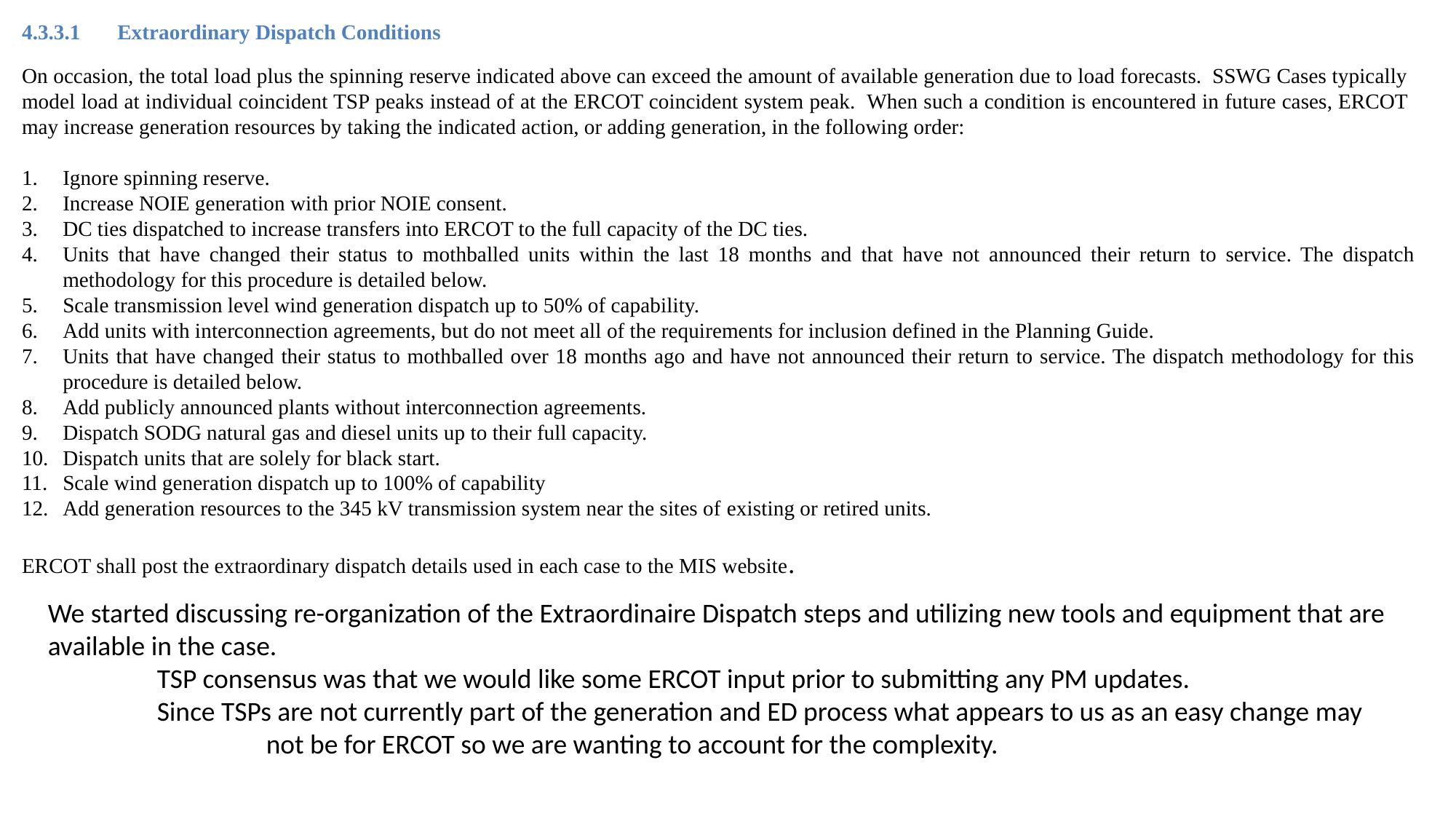

4.3.3.1 	Extraordinary Dispatch Conditions
On occasion, the total load plus the spinning reserve indicated above can exceed the amount of available generation due to load forecasts.  SSWG Cases typically model load at individual coincident TSP peaks instead of at the ERCOT coincident system peak.  When such a condition is encountered in future cases, ERCOT may increase generation resources by taking the indicated action, or adding generation, in the following order:

Ignore spinning reserve.
Increase NOIE generation with prior NOIE consent.
DC ties dispatched to increase transfers into ERCOT to the full capacity of the DC ties.
Units that have changed their status to mothballed units within the last 18 months and that have not announced their return to service. The dispatch methodology for this procedure is detailed below.
Scale transmission level wind generation dispatch up to 50% of capability.
Add units with interconnection agreements, but do not meet all of the requirements for inclusion defined in the Planning Guide.
Units that have changed their status to mothballed over 18 months ago and have not announced their return to service. The dispatch methodology for this procedure is detailed below.
Add publicly announced plants without interconnection agreements.
Dispatch SODG natural gas and diesel units up to their full capacity.
Dispatch units that are solely for black start.
Scale wind generation dispatch up to 100% of capability
Add generation resources to the 345 kV transmission system near the sites of existing or retired units.

ERCOT shall post the extraordinary dispatch details used in each case to the MIS website.
We started discussing re-organization of the Extraordinaire Dispatch steps and utilizing new tools and equipment that are available in the case.
	TSP consensus was that we would like some ERCOT input prior to submitting any PM updates.
	Since TSPs are not currently part of the generation and ED process what appears to us as an easy change may 		not be for ERCOT so we are wanting to account for the complexity.